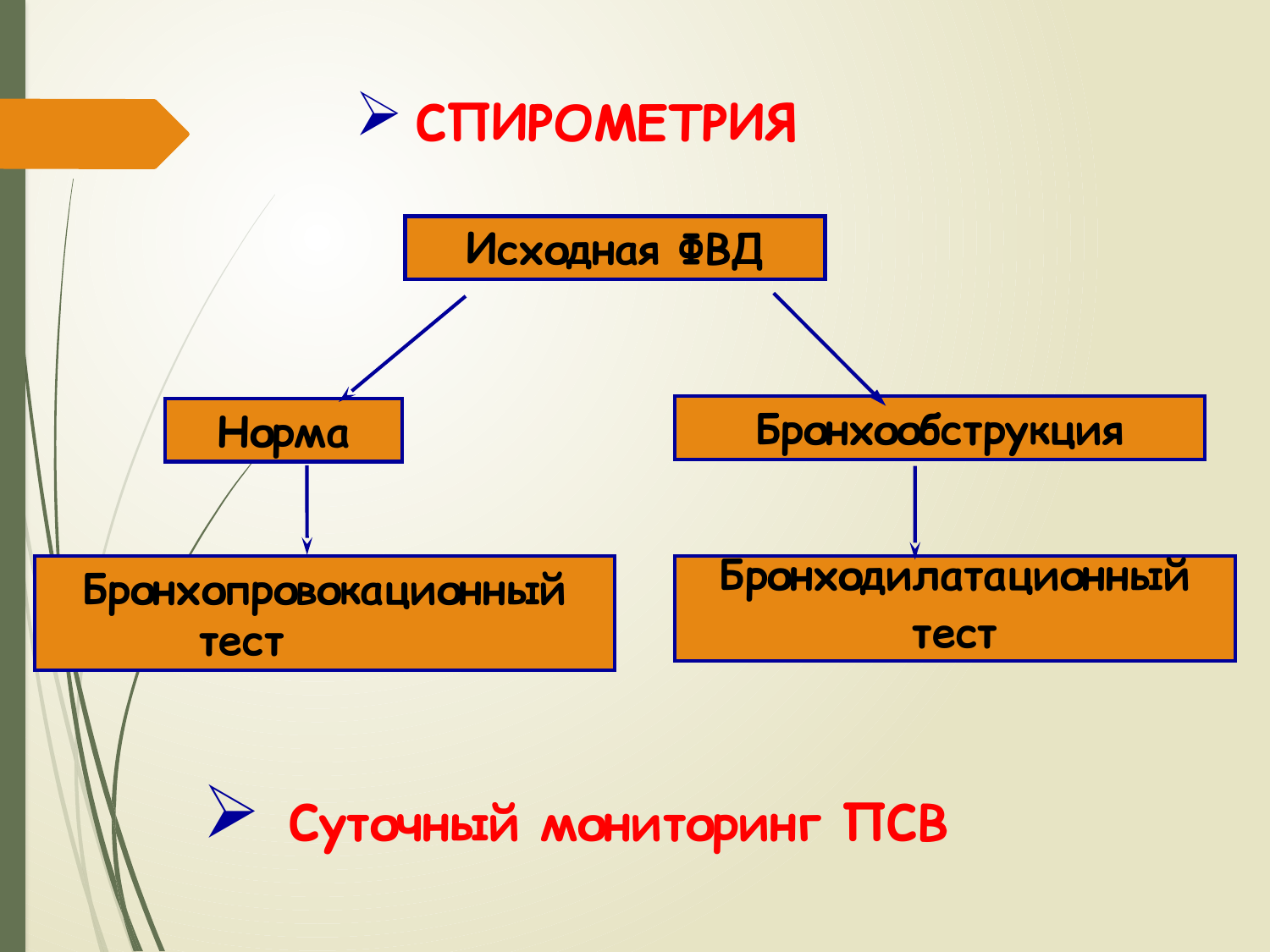

СПИРОМЕТРИЯ
Исходная ФВД

Бронхообструкция
Норма

Бронхопровокационный тест
Бронходилатационный
тест
  Суточный мониторинг ПСВ